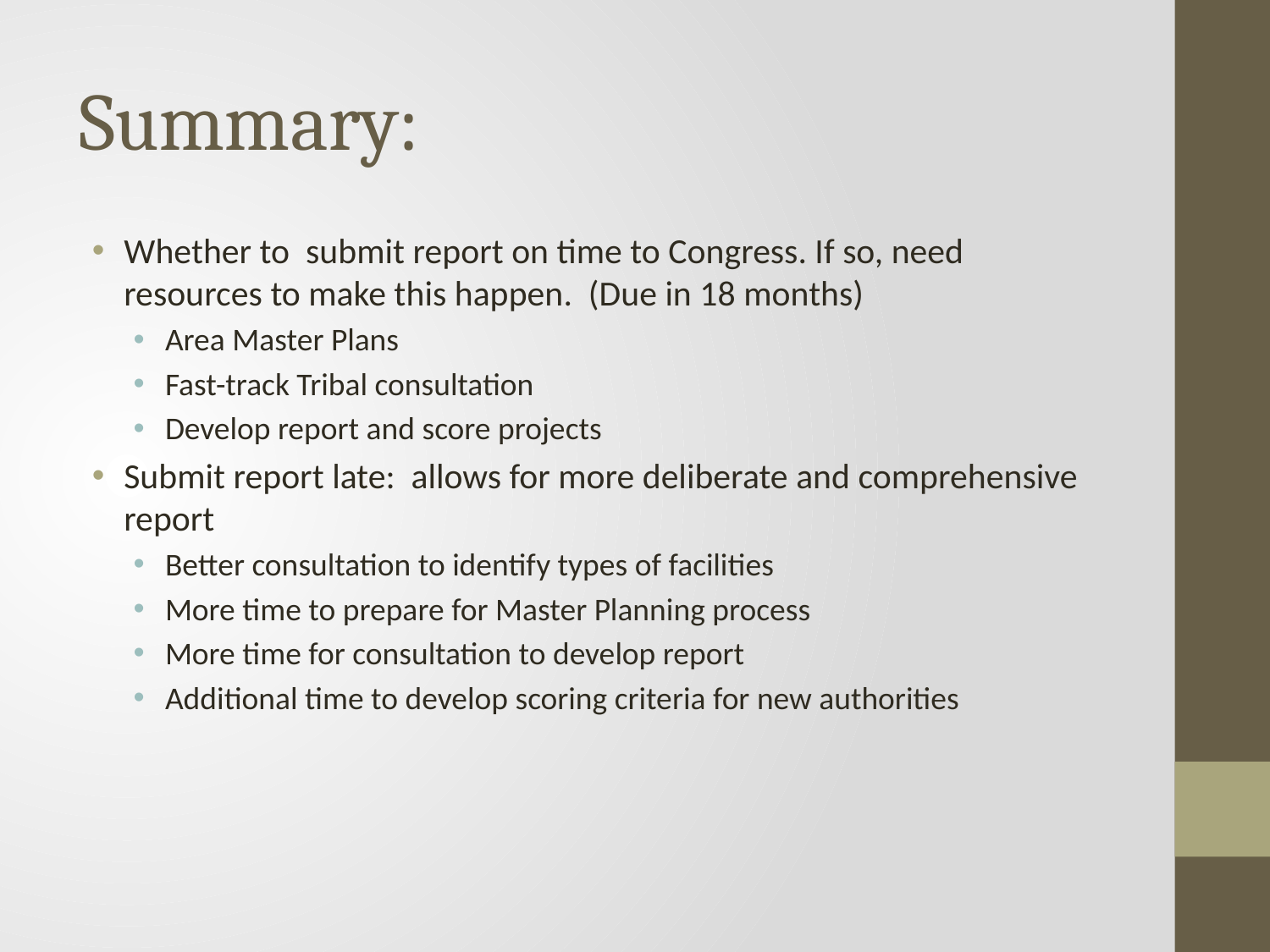

# Summary:
Whether to  submit report on time to Congress. If so, need resources to make this happen.  (Due in 18 months)
Area Master Plans
Fast-track Tribal consultation
Develop report and score projects
Submit report late:  allows for more deliberate and comprehensive report
Better consultation to identify types of facilities
More time to prepare for Master Planning process
More time for consultation to develop report
Additional time to develop scoring criteria for new authorities